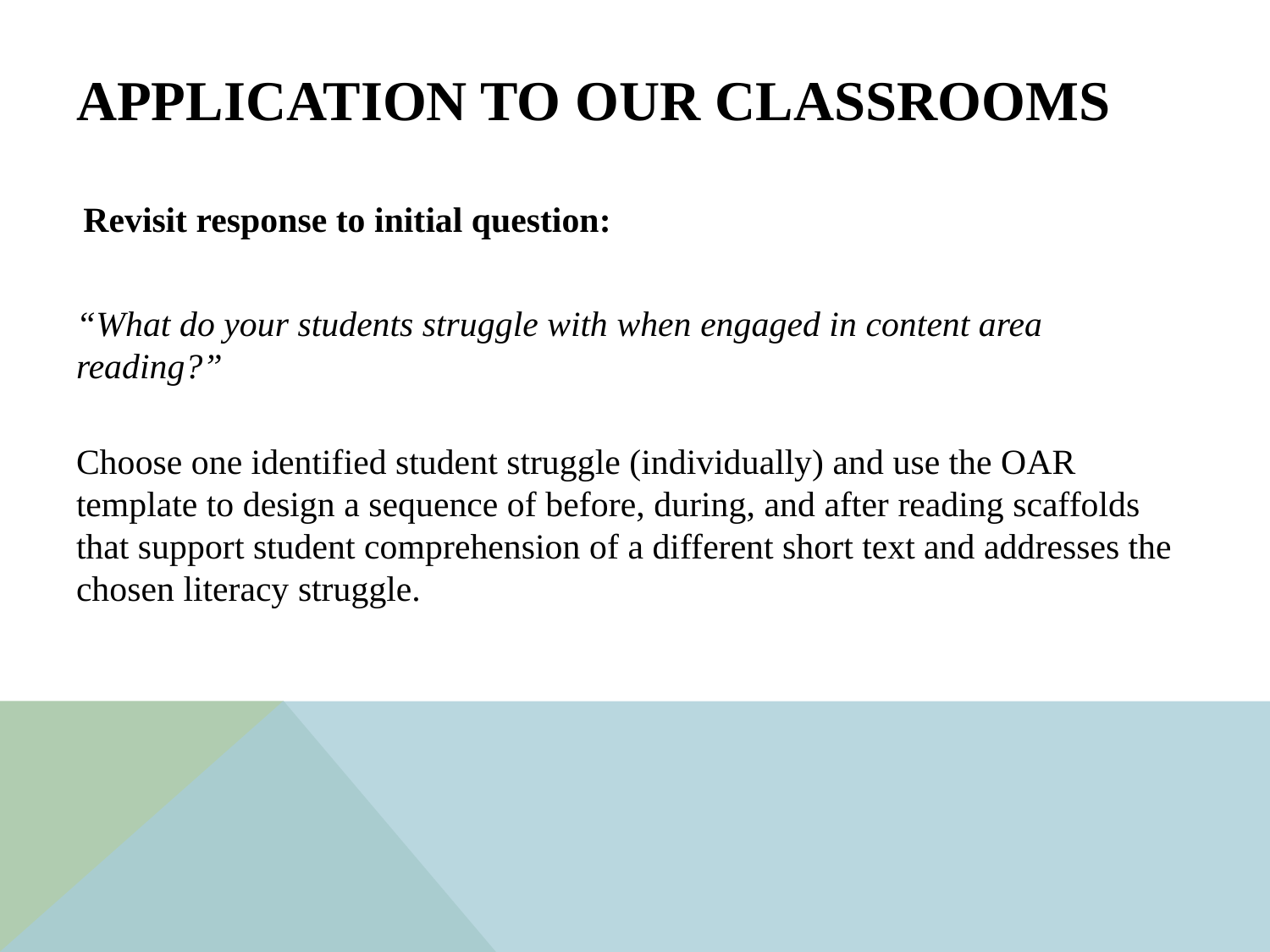

# Application to Our Classrooms
 Revisit response to initial question:

“What do your students struggle with when engaged in content area reading?”

Choose one identified student struggle (individually) and use the OAR template to design a sequence of before, during, and after reading scaffolds that support student comprehension of a different short text and addresses the chosen literacy struggle.